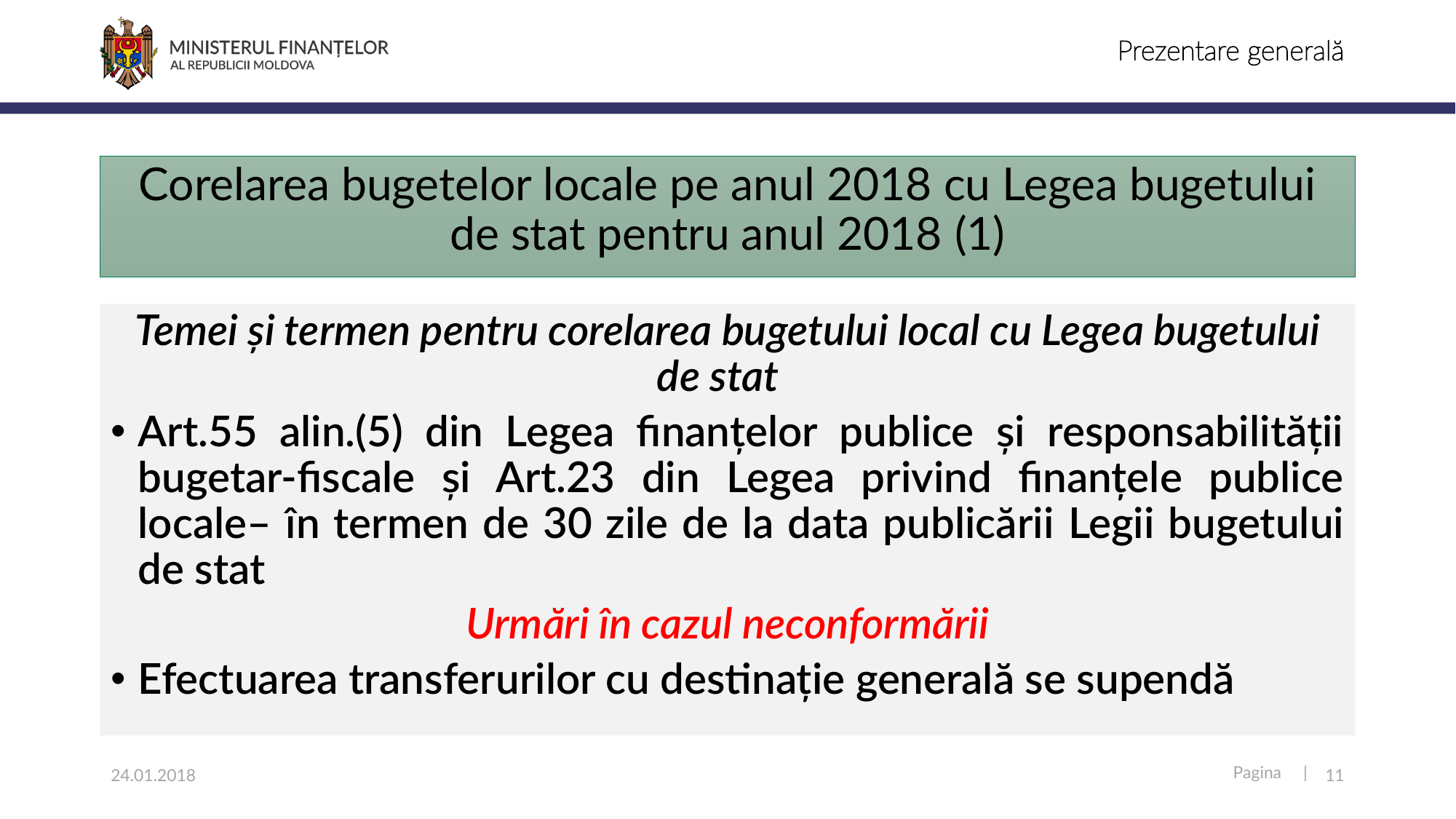

Prezentare generală
# Corelarea bugetelor locale pe anul 2018 cu Legea bugetului de stat pentru anul 2018 (1)
Temei și termen pentru corelarea bugetului local cu Legea bugetului de stat
Art.55 alin.(5) din Legea finanțelor publice și responsabilității bugetar-fiscale și Art.23 din Legea privind finanțele publice locale– în termen de 30 zile de la data publicării Legii bugetului de stat
Urmări în cazul neconformării
Efectuarea transferurilor cu destinație generală se supendă
24.01.2018
11